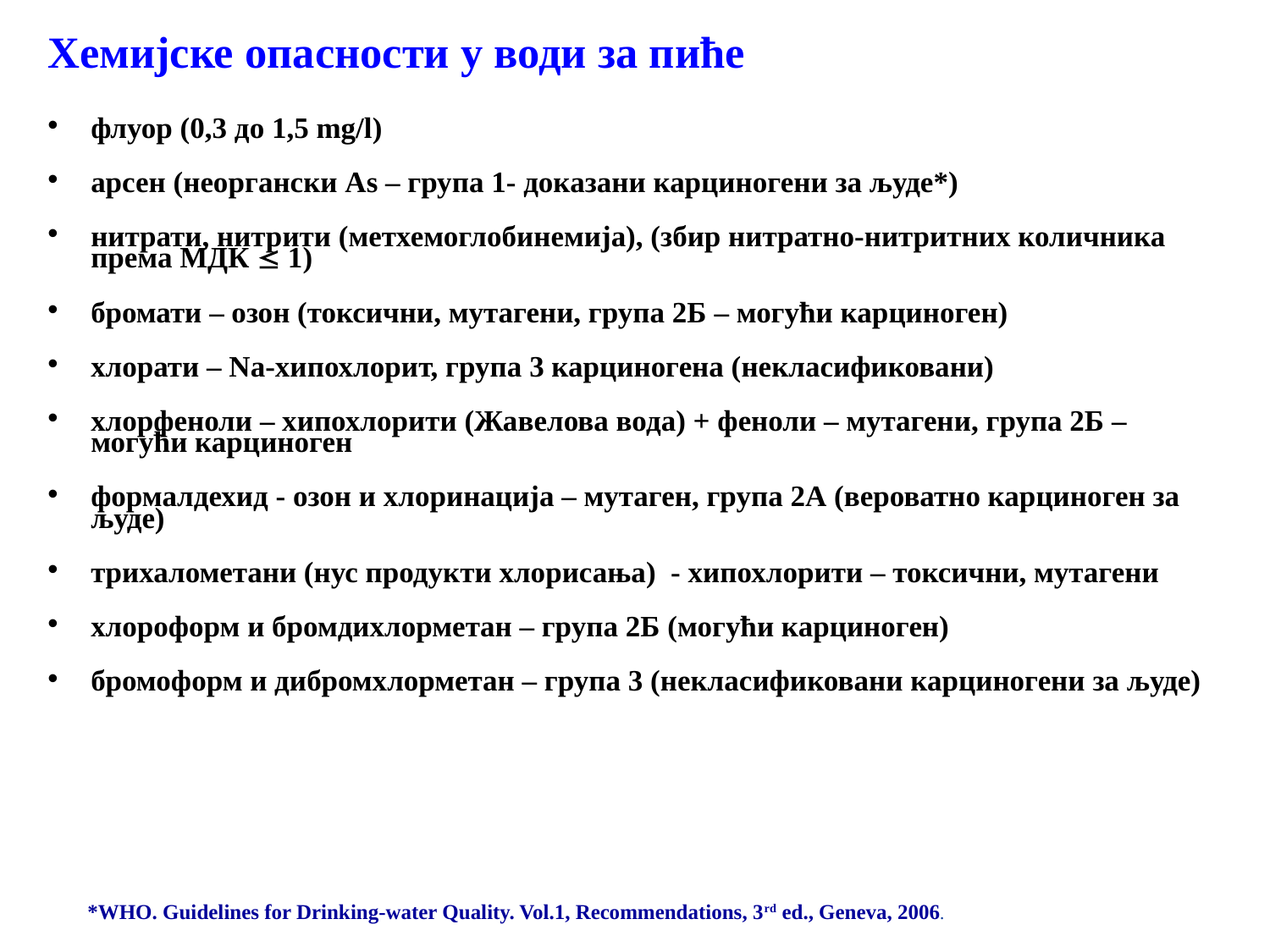

Хемијске опасности у води за пиће

флуор (0,3 до 1,5 mg/l)

арсен (неоргански Аs – група 1- доказани карциногени за људе*)

нитрати, нитрити (метхемоглобинемија), (збир нитратно-нитритних количника према МДК ≤ 1)

бромати – озон (токсични, мутагени, група 2Б – могући карциноген)

хлорати – Nа-хипохлорит, група 3 карциногена (некласификовани)

хлорфеноли – хипохлорити (Жавелова вода) + феноли – мутагени, група 2Б – могући карциноген

формалдехид - озон и хлоринација – мутаген, група 2А (вероватно карциноген за људе)

трихалометани (нус продукти хлорисања)  - хипохлорити – токсични, мутагени

хлороформ и бромдихлорметан – група 2Б (могући карциноген)

бромоформ и дибромхлорметан – група 3 (некласификовани карциногени за људе)
*WHO. Guidelines for Drinking-water Quality. Vol.1, Recommendations, 3rd ed., Geneva, 2006.